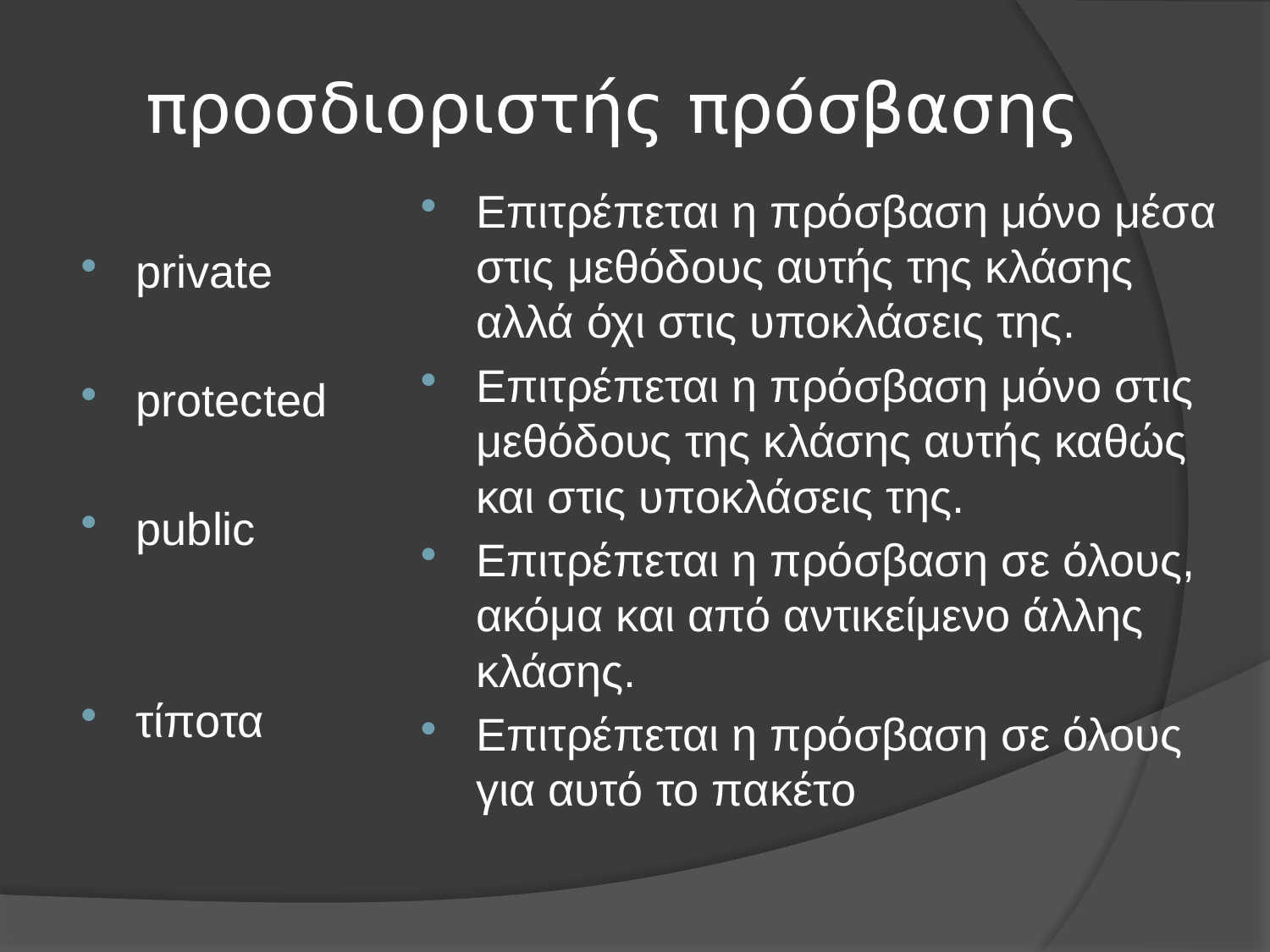

# προσδιοριστής πρόσβασης
Επιτρέπεται η πρόσβαση μόνο μέσα στις μεθόδους αυτής της κλάσης αλλά όχι στις υποκλάσεις της.
Επιτρέπεται η πρόσβαση μόνο στις μεθόδους της κλάσης αυτής καθώς και στις υποκλάσεις της.
Επιτρέπεται η πρόσβαση σε όλους, ακόμα και από αντικείμενο άλλης κλάσης.
Επιτρέπεται η πρόσβαση σε όλους για αυτό το πακέτο

private

protected

public

τίποτα